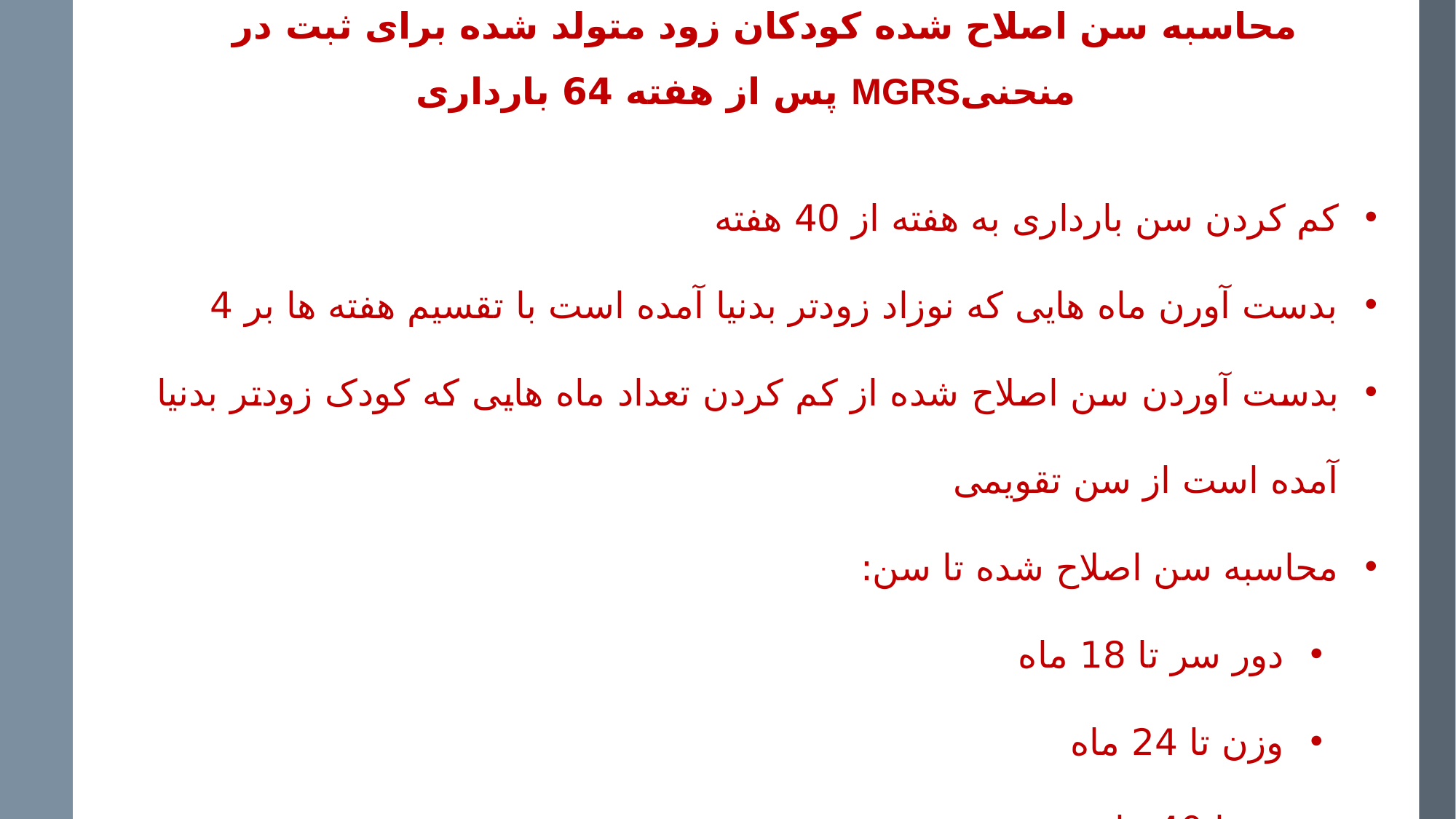

# محاسبه سن اصلاح شده کودکان زود متولد شده برای ثبت در    منحنیMGRS پس از هفته 64 بارداری
کم کردن سن بارداری به هفته از 40 هفته
بدست آورن ماه هایی که نوزاد زودتر بدنیا آمده است با تقسیم هفته ها بر 4
بدست آوردن سن اصلاح شده از کم کردن تعداد ماه هایی که کودک زودتر بدنیا آمده است از سن تقویمی
محاسبه سن اصلاح شده تا سن:
دور سر تا 18 ماه
وزن تا 24 ماه
قد تا 40 ماه